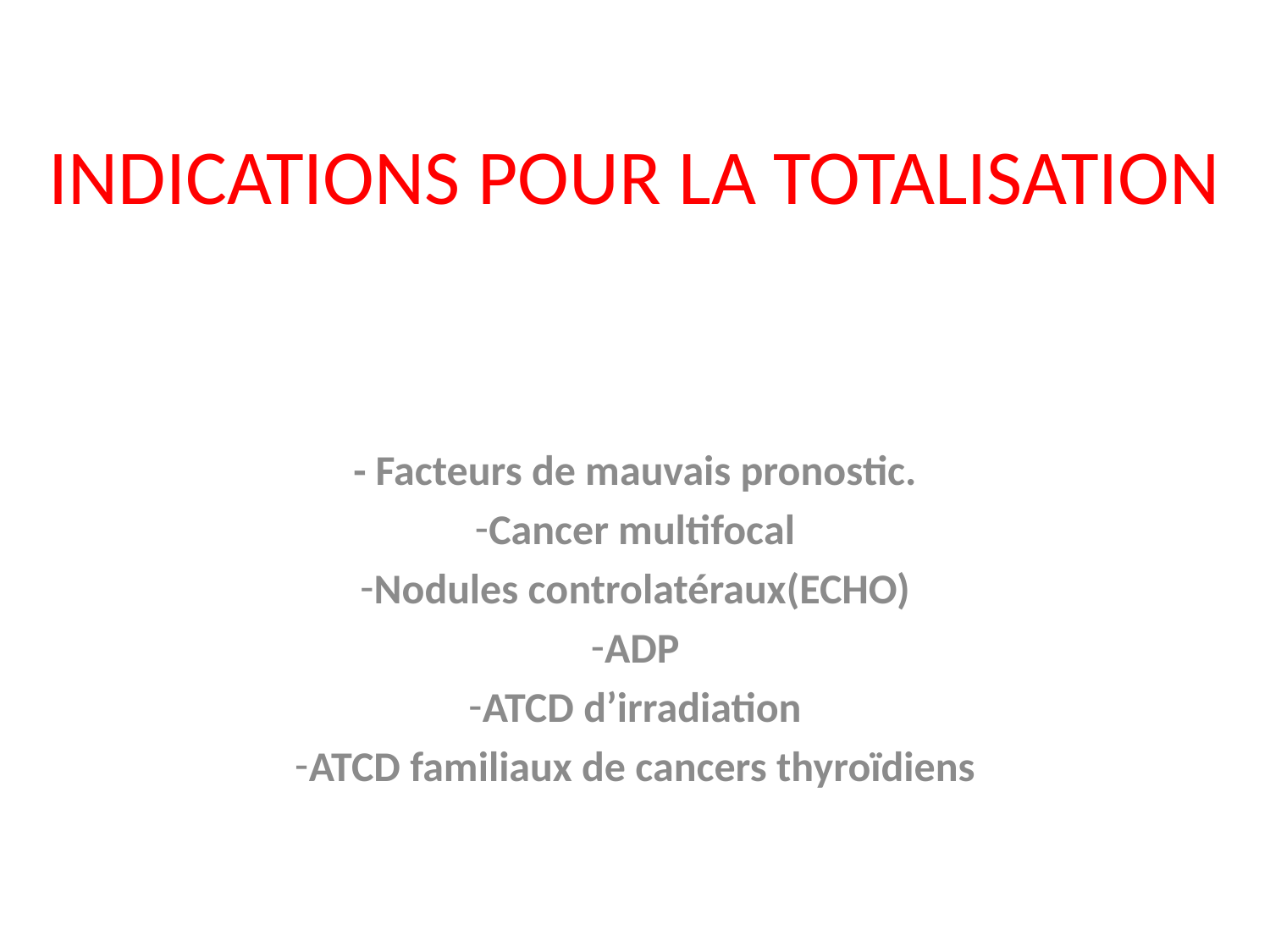

# INDICATIONS POUR LA TOTALISATION
- Facteurs de mauvais pronostic.
Cancer multifocal
Nodules controlatéraux(ECHO)
ADP
ATCD d’irradiation
ATCD familiaux de cancers thyroïdiens